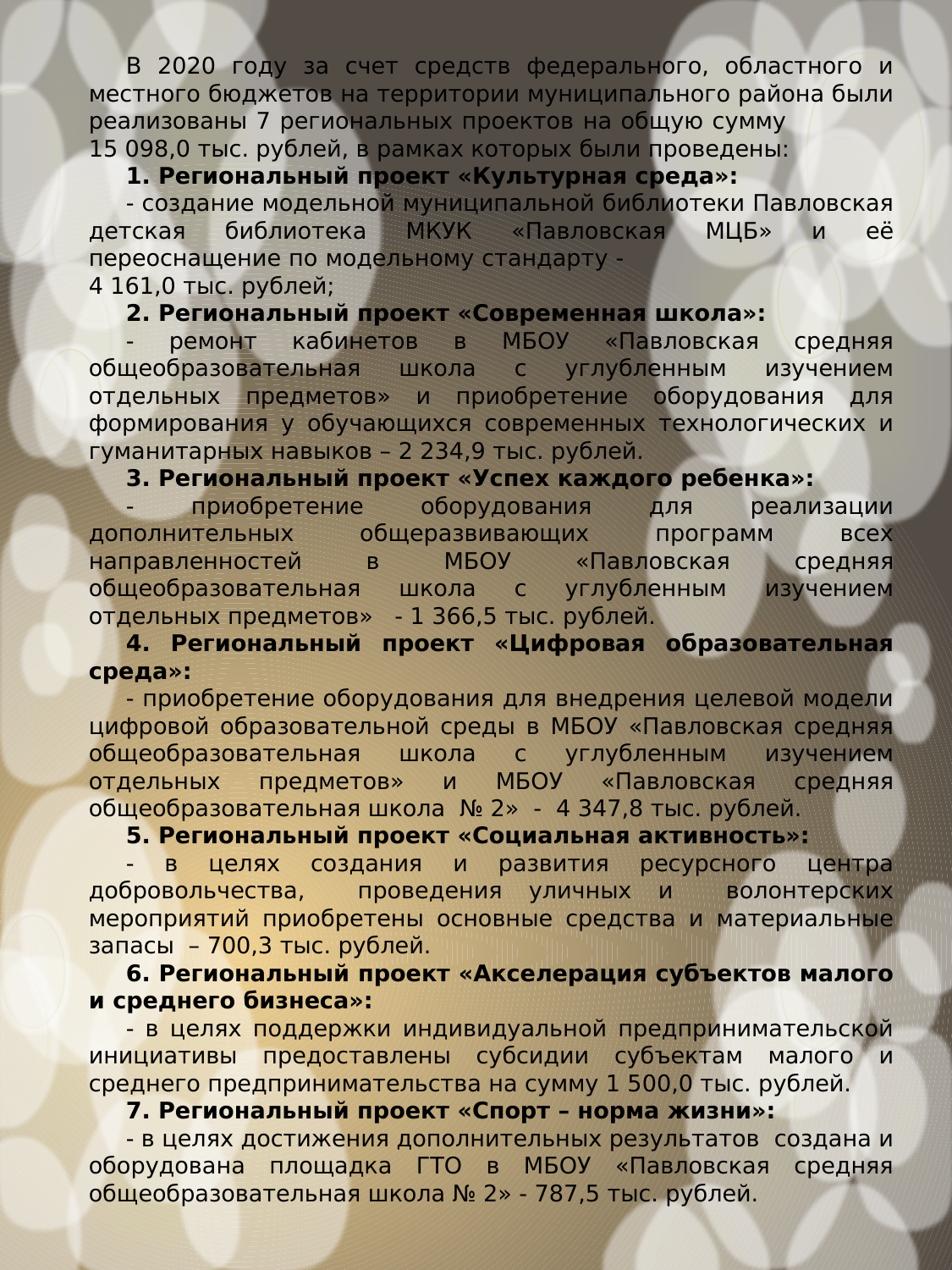

В 2020 году за счет средств федерального, областного и местного бюджетов на территории муниципального района были реализованы 7 региональных проектов на общую сумму             15 098,0 тыс. рублей, в рамках которых были проведены:
1. Региональный проект «Культурная среда»:
- создание модельной муниципальной библиотеки Павловская детская библиотека МКУК «Павловская МЦБ» и её переоснащение по модельному стандарту -                                    4 161,0 тыс. рублей;
2. Региональный проект «Современная школа»:
- ремонт кабинетов в МБОУ «Павловская средняя общеобразовательная школа с углубленным изучением отдельных предметов» и приобретение оборудования для формирования у обучающихся современных технологических и гуманитарных навыков – 2 234,9 тыс. рублей.
3. Региональный проект «Успех каждого ребенка»:
- приобретение оборудования для реализации дополнительных общеразвивающих программ всех направленностей в МБОУ «Павловская средняя общеобразовательная школа с углубленным изучением отдельных предметов»   - 1 366,5 тыс. рублей.
4. Региональный проект «Цифровая образовательная среда»:
- приобретение оборудования для внедрения целевой модели цифровой образовательной среды в МБОУ «Павловская средняя общеобразовательная школа с углубленным изучением отдельных предметов» и МБОУ «Павловская средняя общеобразовательная школа  № 2»  -  4 347,8 тыс. рублей.
5. Региональный проект «Социальная активность»:
- в целях создания и развития ресурсного центра добровольчества,  проведения уличных и  волонтерских мероприятий приобретены основные средства и материальные запасы  – 700,3 тыс. рублей.
6. Региональный проект «Акселерация субъектов малого и среднего бизнеса»:
- в целях поддержки индивидуальной предпринимательской инициативы предоставлены субсидии субъектам малого и среднего предпринимательства на сумму 1 500,0 тыс. рублей.
7. Региональный проект «Спорт – норма жизни»:
- в целях достижения дополнительных результатов  создана и оборудована площадка ГТО в МБОУ «Павловская средняя общеобразовательная школа № 2» - 787,5 тыс. рублей.